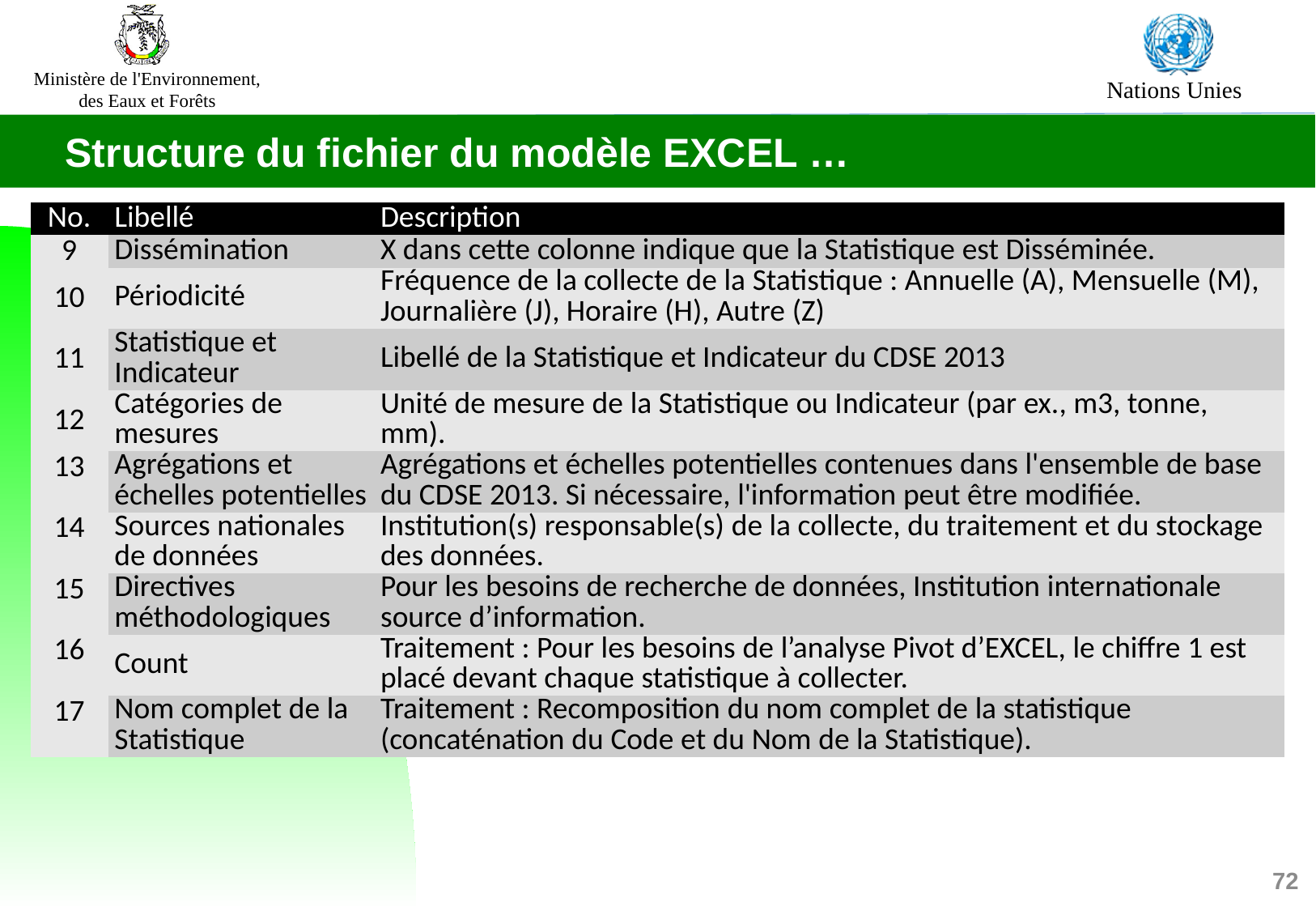

Structure du fichier du modèle EXCEL …
| No. | Libellé | Description |
| --- | --- | --- |
| 9 | Dissémination | X dans cette colonne indique que la Statistique est Disséminée. |
| 10 | Périodicité | Fréquence de la collecte de la Statistique : Annuelle (A), Mensuelle (M), Journalière (J), Horaire (H), Autre (Z) |
| 11 | Statistique et Indicateur | Libellé de la Statistique et Indicateur du CDSE 2013 |
| 12 | Catégories de mesures | Unité de mesure de la Statistique ou Indicateur (par ex., m3, tonne, mm). |
| 13 | Agrégations et échelles potentielles | Agrégations et échelles potentielles contenues dans l'ensemble de base du CDSE 2013. Si nécessaire, l'information peut être modifiée. |
| 14 | Sources nationales de données | Institution(s) responsable(s) de la collecte, du traitement et du stockage des données. |
| 15 | Directives méthodologiques | Pour les besoins de recherche de données, Institution internationale source d’information. |
| 16 | Count | Traitement : Pour les besoins de l’analyse Pivot d’EXCEL, le chiffre 1 est placé devant chaque statistique à collecter. |
| 17 | Nom complet de la Statistique | Traitement : Recomposition du nom complet de la statistique (concaténation du Code et du Nom de la Statistique). |
72